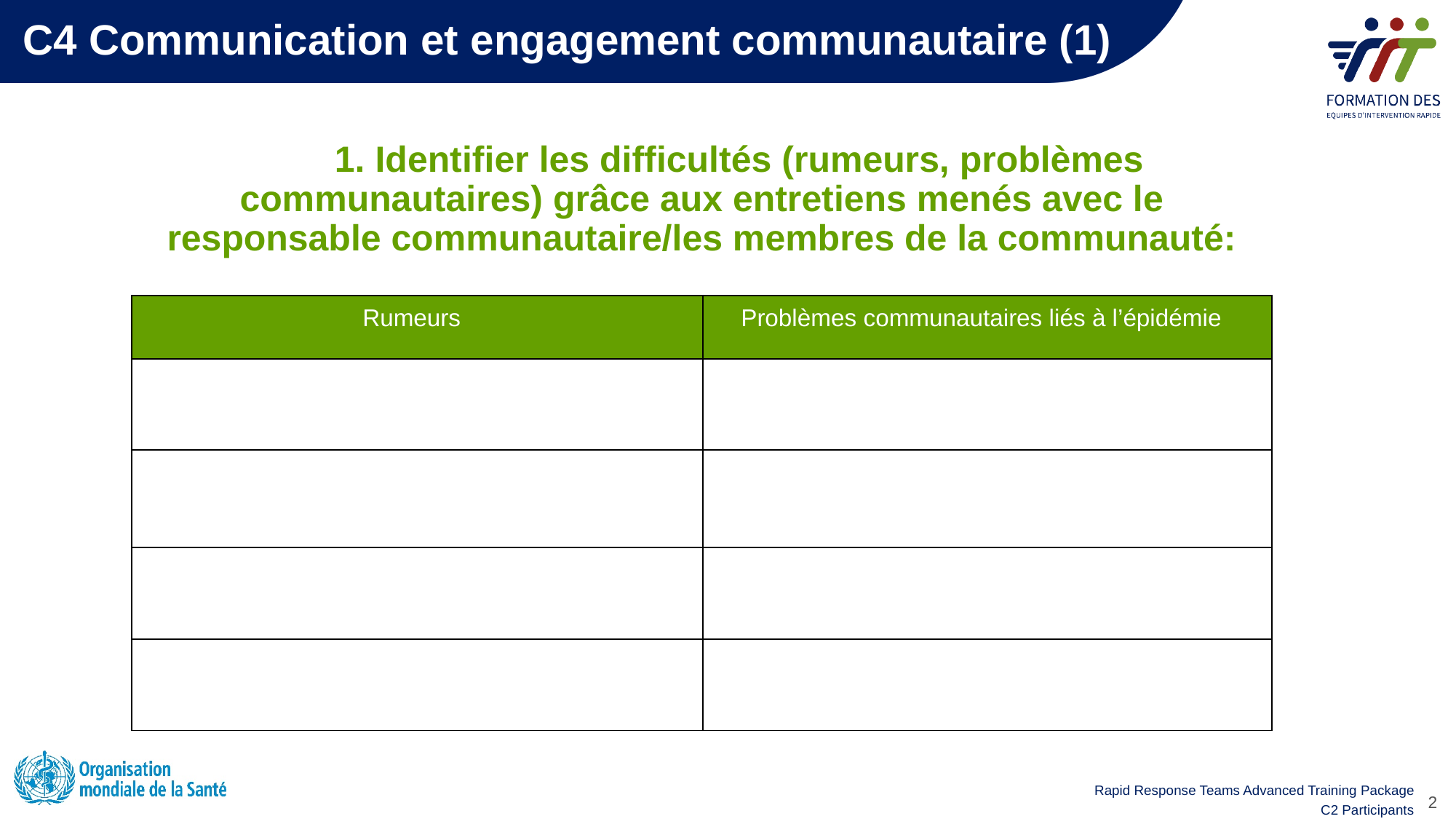

# C4 Communication et engagement communautaire (1)
1. Identifier les difficultés (rumeurs, problèmes communautaires) grâce aux entretiens menés avec le responsable communautaire/les membres de la communauté:
| Rumeurs | Problèmes communautaires liés à l’épidémie |
| --- | --- |
|  |  |
|  |  |
|  |  |
|  |  |